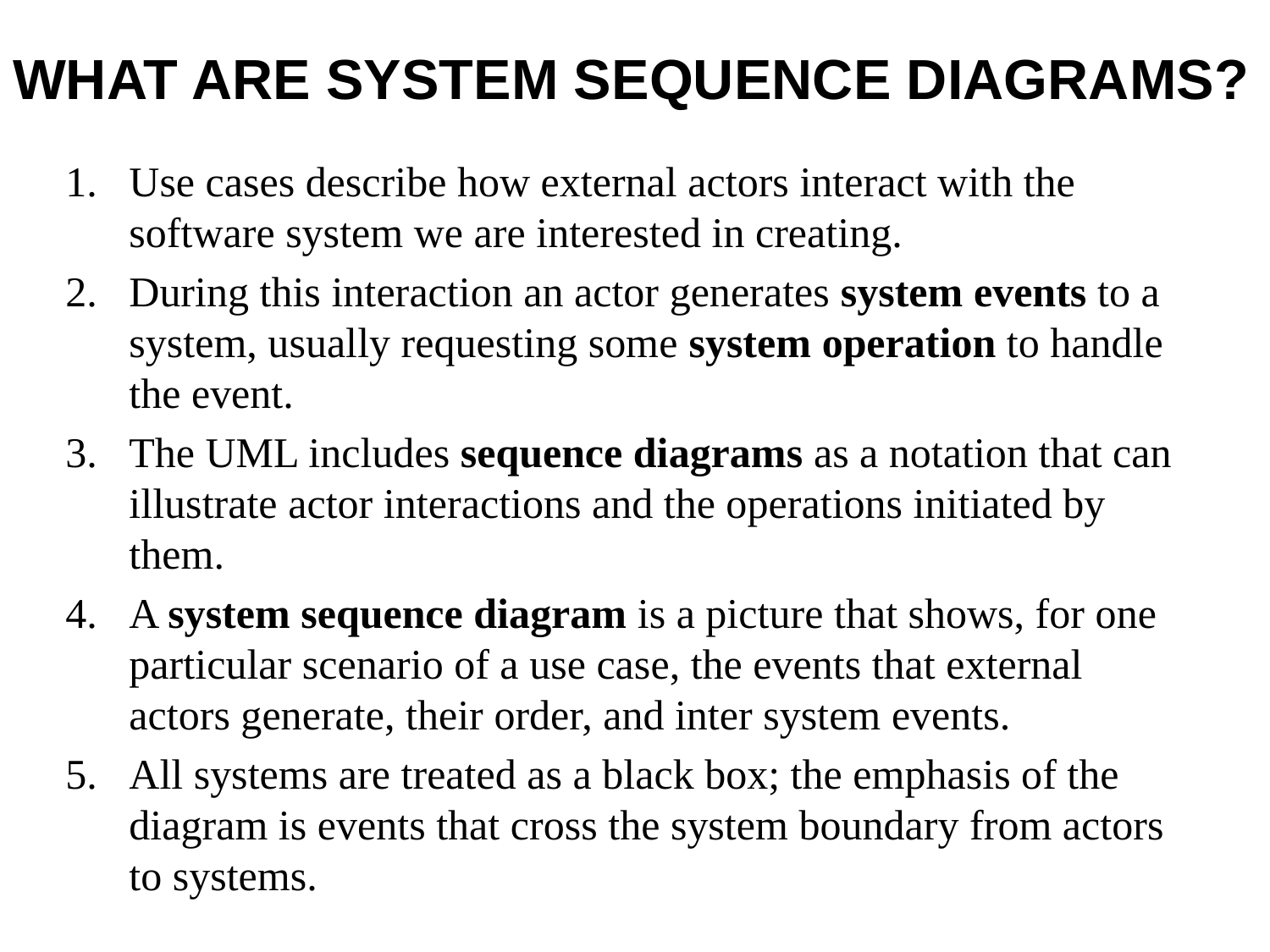

WHAT ARE SYSTEM SEQUENCE DIAGRAMS?
Use cases describe how external actors interact with the software system we are interested in creating.
During this interaction an actor generates system events to a system, usually requesting some system operation to handle the event.
The UML includes sequence diagrams as a notation that can illustrate actor interactions and the operations initiated by them.
A system sequence diagram is a picture that shows, for one particular scenario of a use case, the events that external actors generate, their order, and inter system events.
All systems are treated as a black box; the emphasis of the diagram is events that cross the system boundary from actors to systems.